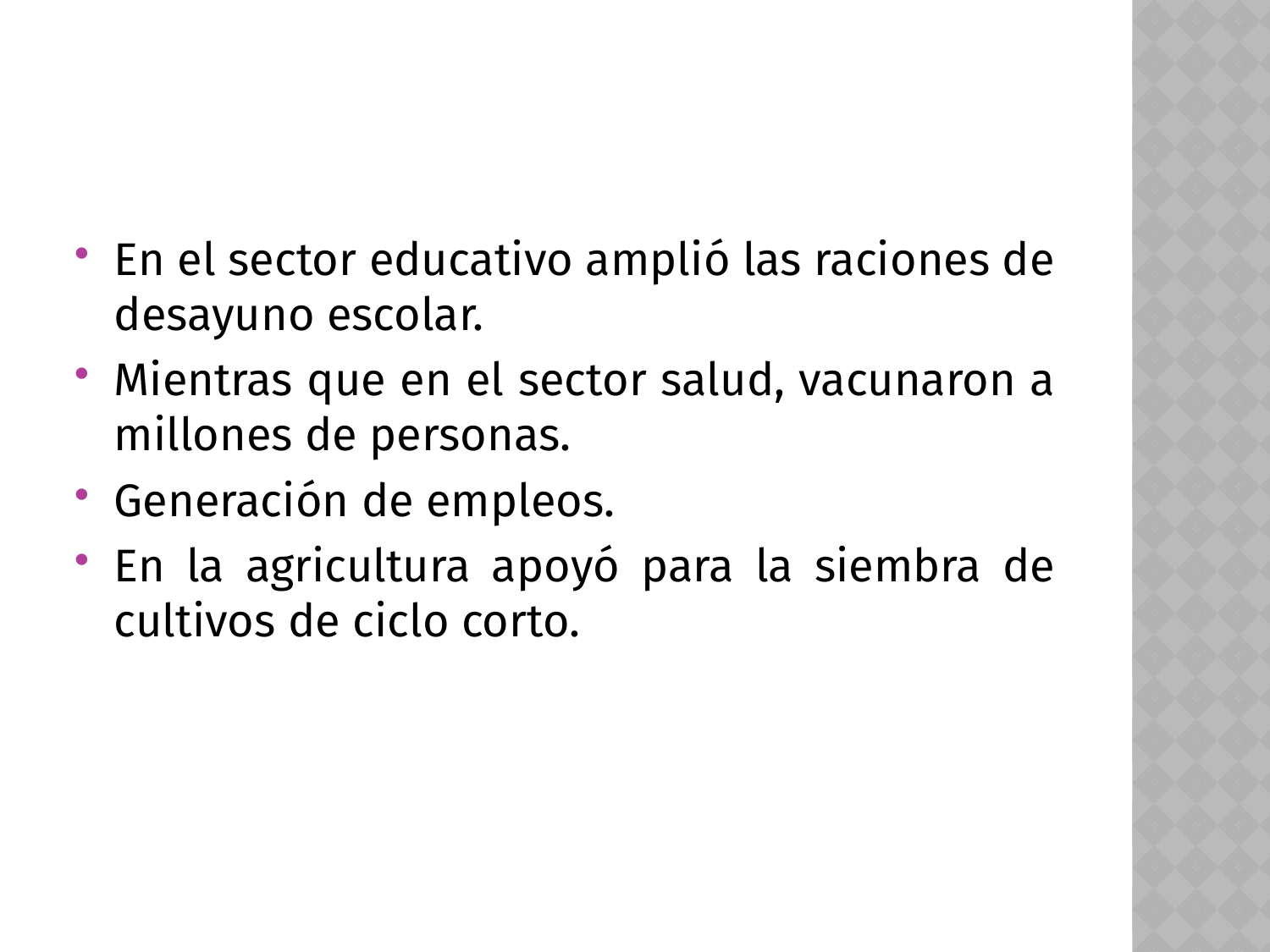

En el sector educativo amplió las raciones de desayuno escolar.
Mientras que en el sector salud, vacunaron a millones de personas.
Generación de empleos.
En la agricultura apoyó para la siembra de cultivos de ciclo corto.